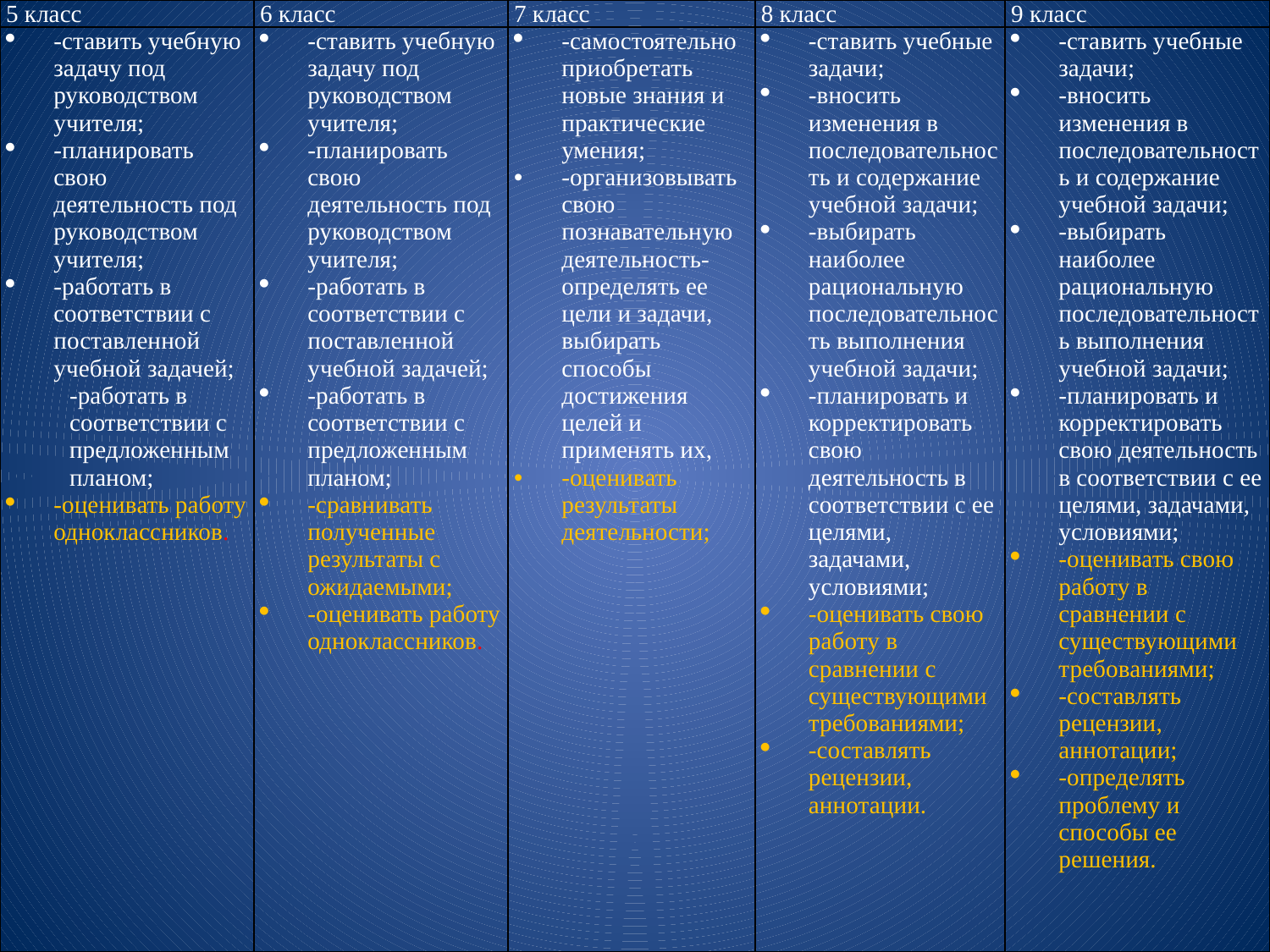

| 5 класс | 6 класс | 7 класс | 8 класс | 9 класс |
| --- | --- | --- | --- | --- |
| -ставить учебную задачу под руководством учителя; -планировать свою деятельность под руководством учителя; -работать в соответствии с поставленной учебной задачей; -работать в соответствии с предложенным планом; -оценивать работу одноклассников. | -ставить учебную задачу под руководством учителя; -планировать свою деятельность под руководством учителя; -работать в соответствии с поставленной учебной задачей; -работать в соответствии с предложенным планом; -сравнивать полученные результаты с ожидаемыми; -оценивать работу одноклассников. | -самостоятельно приобретать новые знания и практические умения; -организовывать свою познавательную деятельность- определять ее цели и задачи, выбирать способы достижения целей и применять их, -оценивать результаты деятельности; | -ставить учебные задачи; -вносить изменения в последовательность и содержание учебной задачи; -выбирать наиболее рациональную последовательность выполнения учебной задачи; -планировать и корректировать свою деятельность в соответствии с ее целями, задачами, условиями; -оценивать свою работу в сравнении с существующими требованиями; -составлять рецензии, аннотации. | -ставить учебные задачи; -вносить изменения в последовательность и содержание учебной задачи; -выбирать наиболее рациональную последовательность выполнения учебной задачи; -планировать и корректировать свою деятельность в соответствии с ее целями, задачами, условиями; -оценивать свою работу в сравнении с существующими требованиями; -составлять рецензии, аннотации; -определять проблему и способы ее решения. |